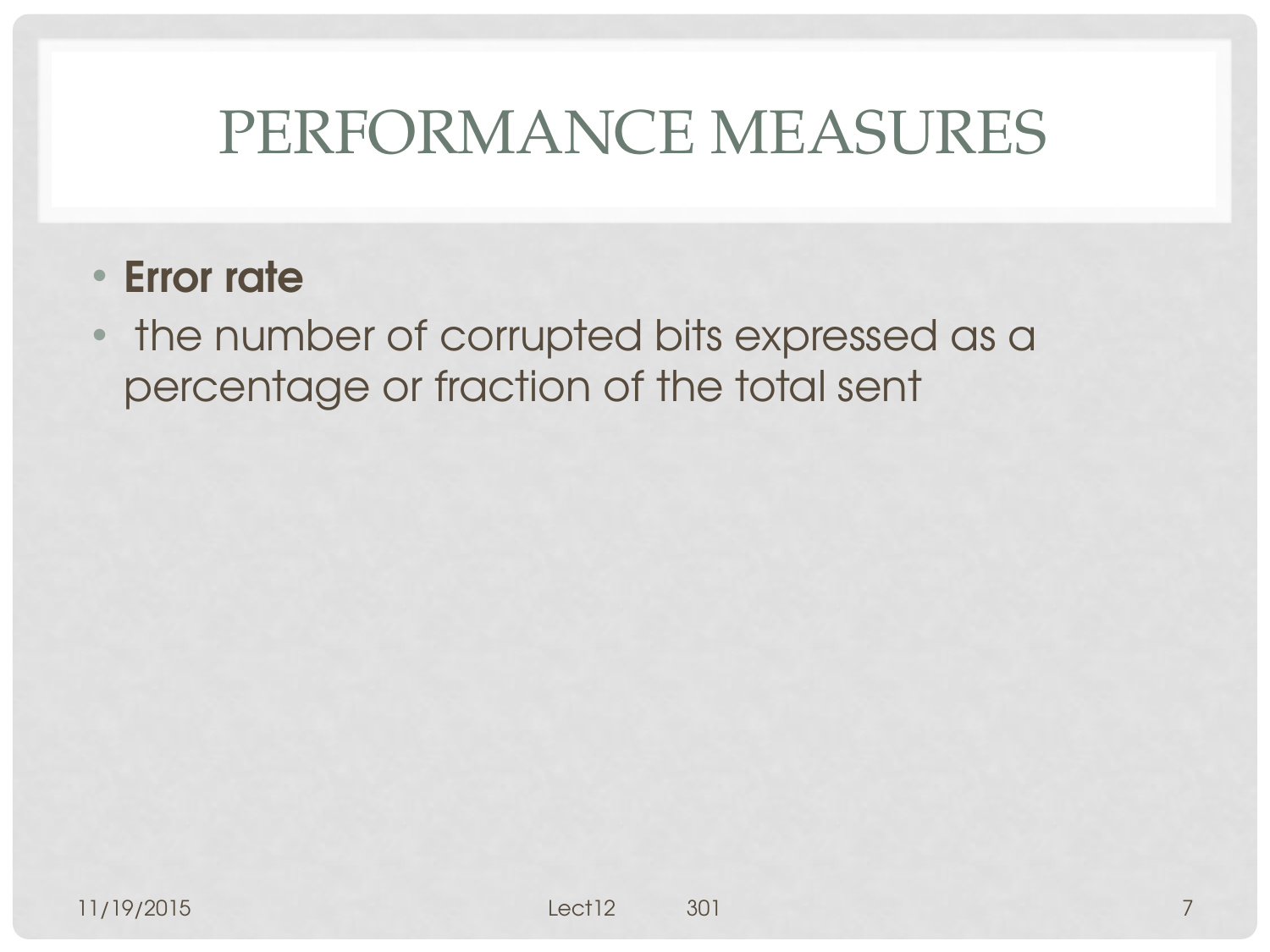

# Performance measures
Error rate
 the number of corrupted bits expressed as a percentage or fraction of the total sent
11/19/2015
Lect12            301
7